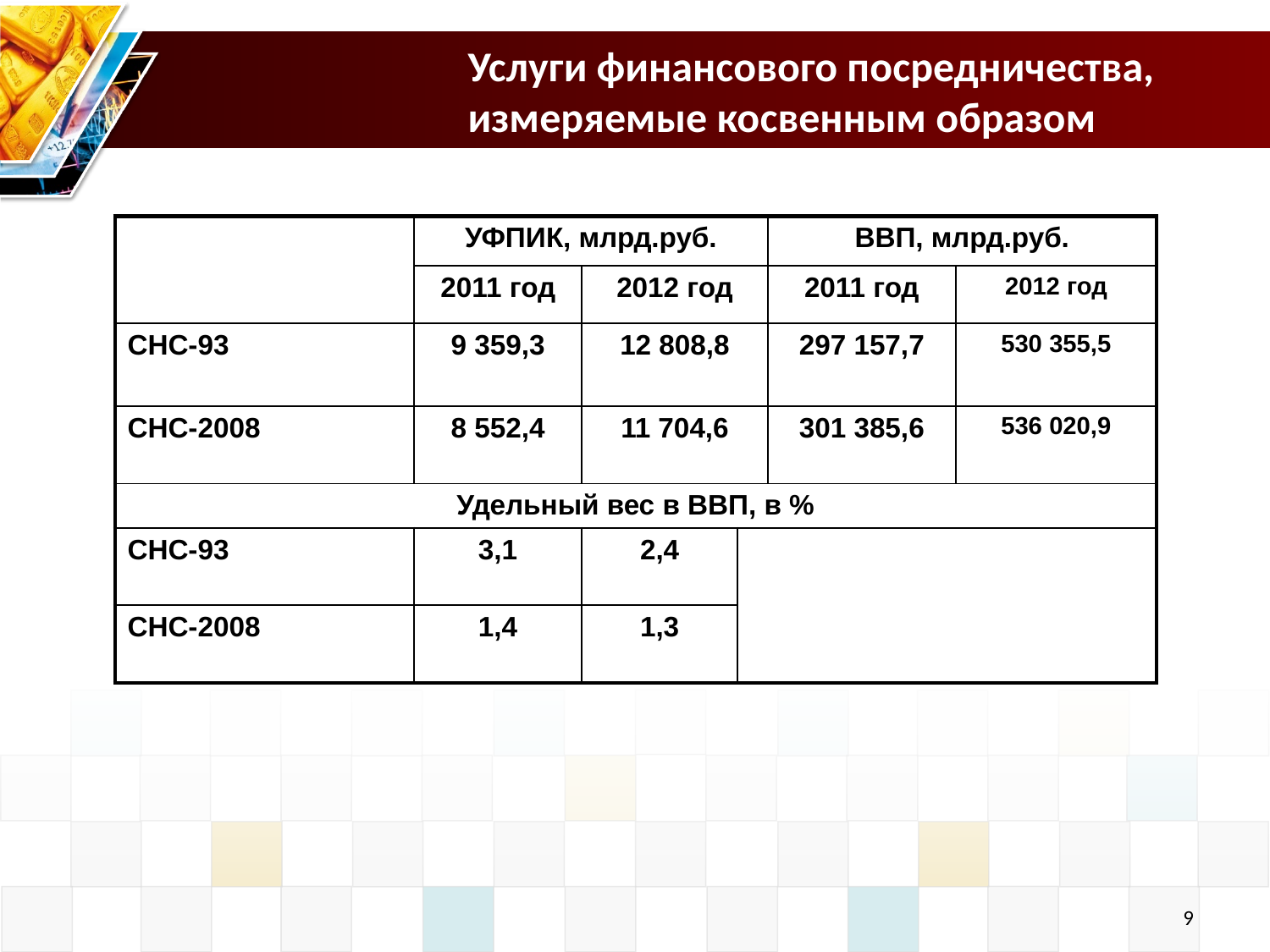

Услуги финансового посредничества, измеряемые косвенным образом
|  | УФПИК, млрд.руб. |  |  | ВВП, млрд.руб. |  |
| --- | --- | --- | --- | --- | --- |
|  | 2011 год | 2012 год |  | 2011 год | 2012 год |
| СНС-93 | 9 359,3 | 12 808,8 |  | 297 157,7 | 530 355,5 |
| СНС-2008 | 8 552,4 | 11 704,6 |  | 301 385,6 | 536 020,9 |
| Удельный вес в ВВП, в % |  |  |  |  |  |
| СНС-93 | 3,1 | 2,4 |  |  |  |
| СНС-2008 | 1,4 | 1,3 |  |  |  |

9